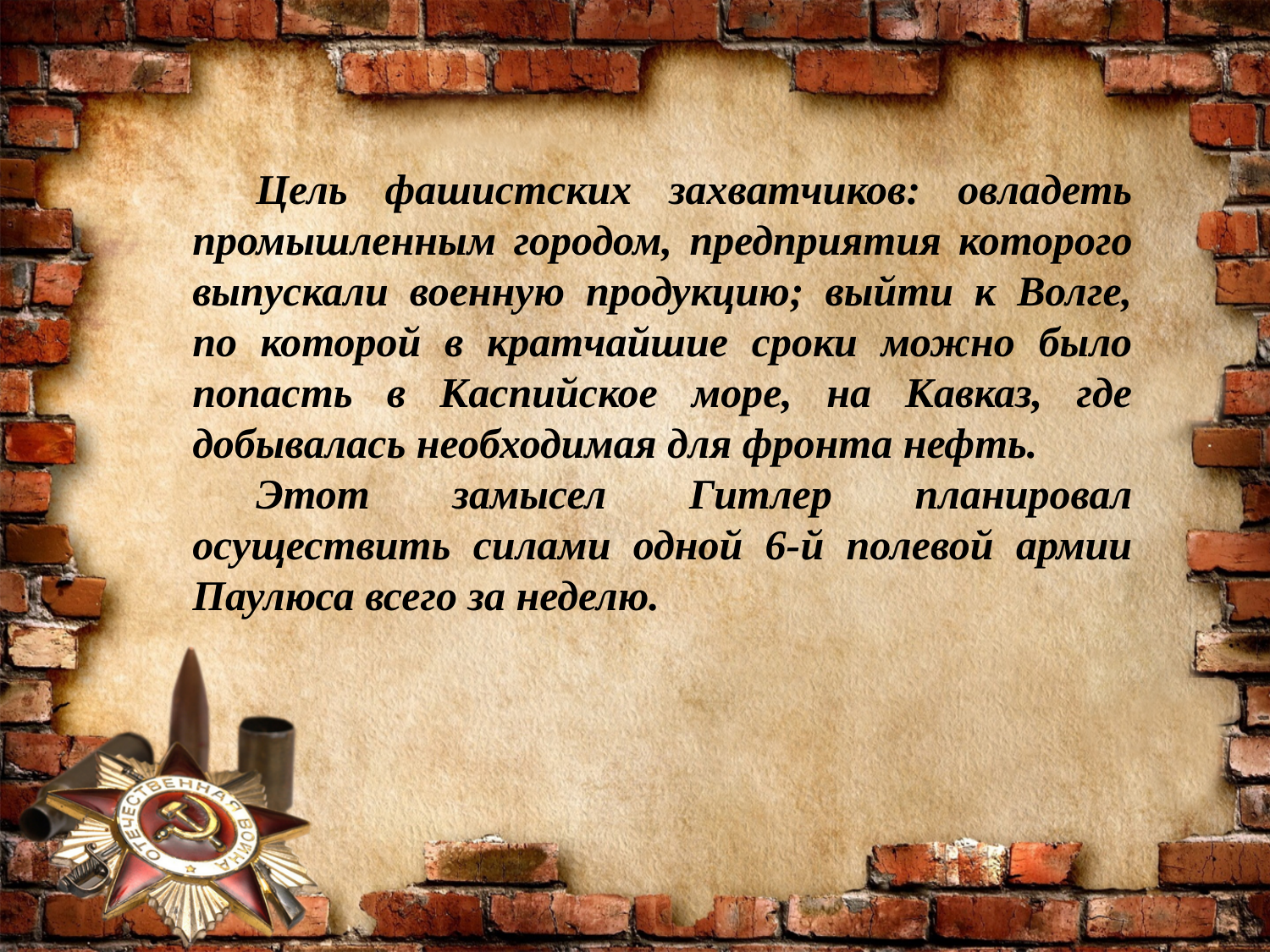

Цель фашистских захватчиков: овладеть промышленным городом, предприятия которого выпускали военную продукцию; выйти к Волге, по которой в кратчайшие сроки можно было попасть в Каспийское море, на Кавказ, где добывалась необходимая для фронта нефть.
Этот замысел Гитлер планировал осуществить силами одной 6-й полевой армии Паулюса всего за неделю.